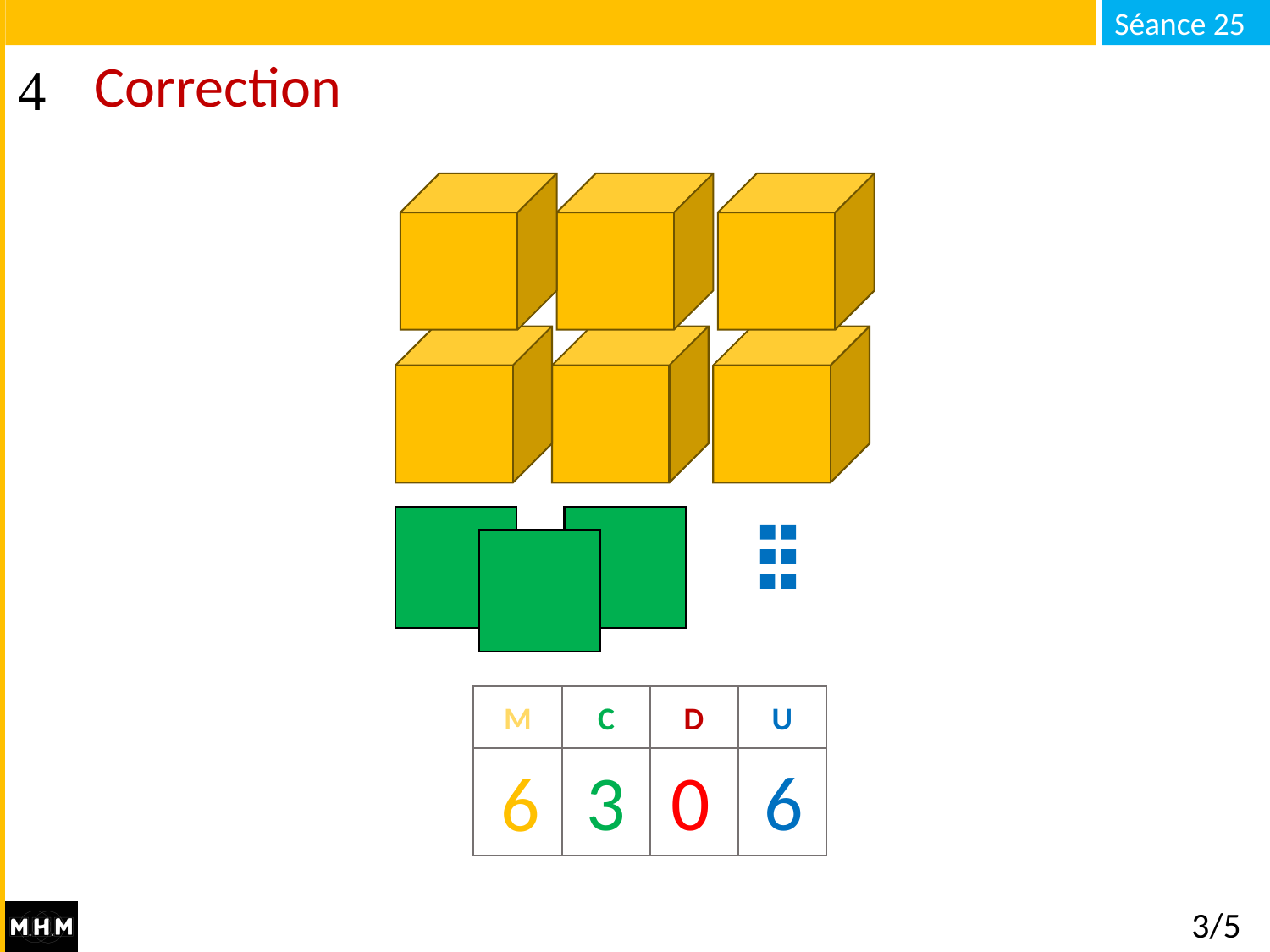

# Correction

M
C
D
U

6
0
3
6
3/5